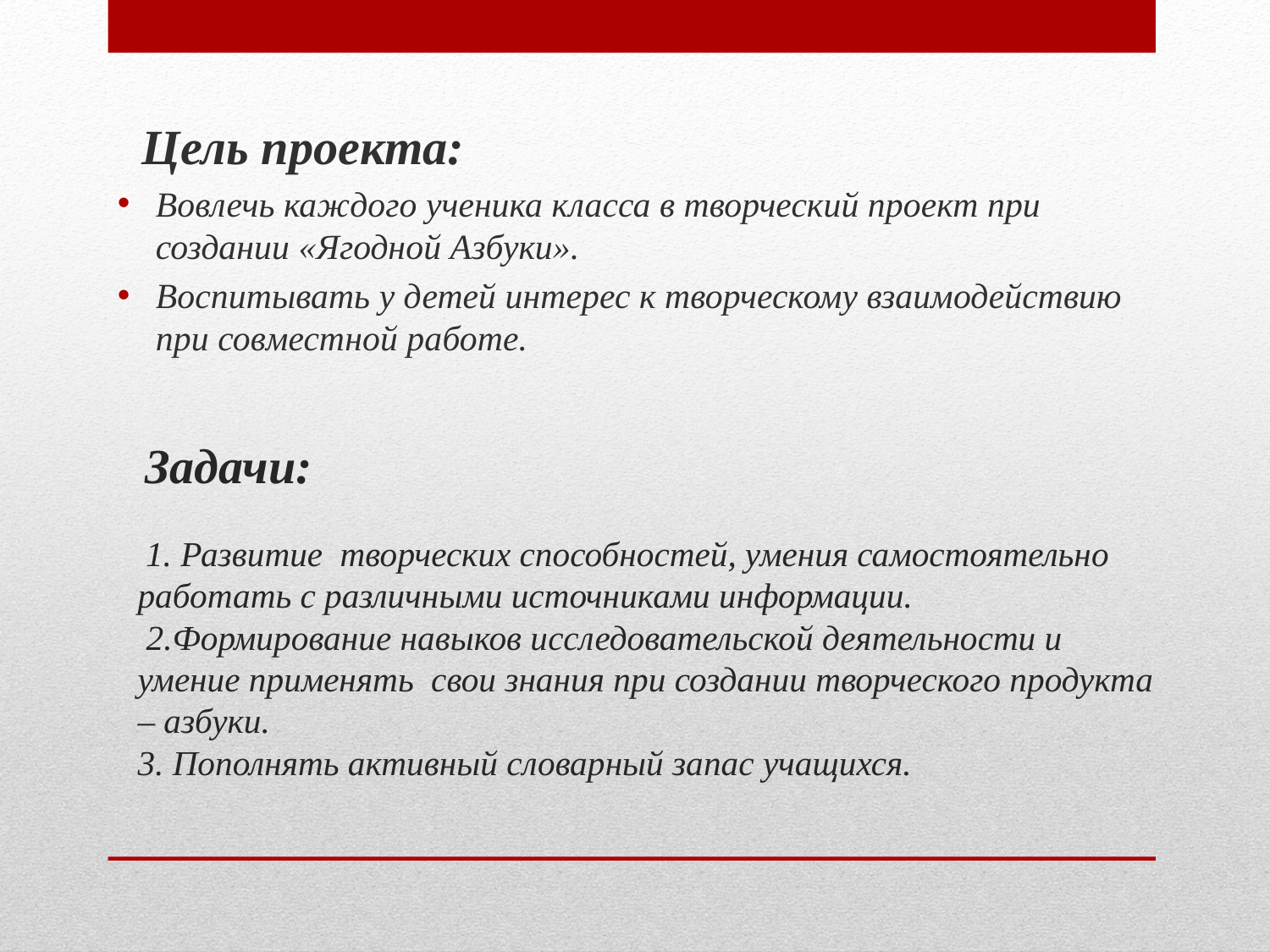

Цель проекта:
Вовлечь каждого ученика класса в творческий проект при создании «Ягодной Азбуки».
Воспитывать у детей интерес к творческому взаимодействию при совместной работе.
# Задачи: 1. Развитие  творческих способностей, умения самостоятельно работать с различными источниками информации. 2.Формирование навыков исследовательской деятельности и умение применять  свои знания при создании творческого продукта – азбуки. 3. Пополнять активный словарный запас учащихся.